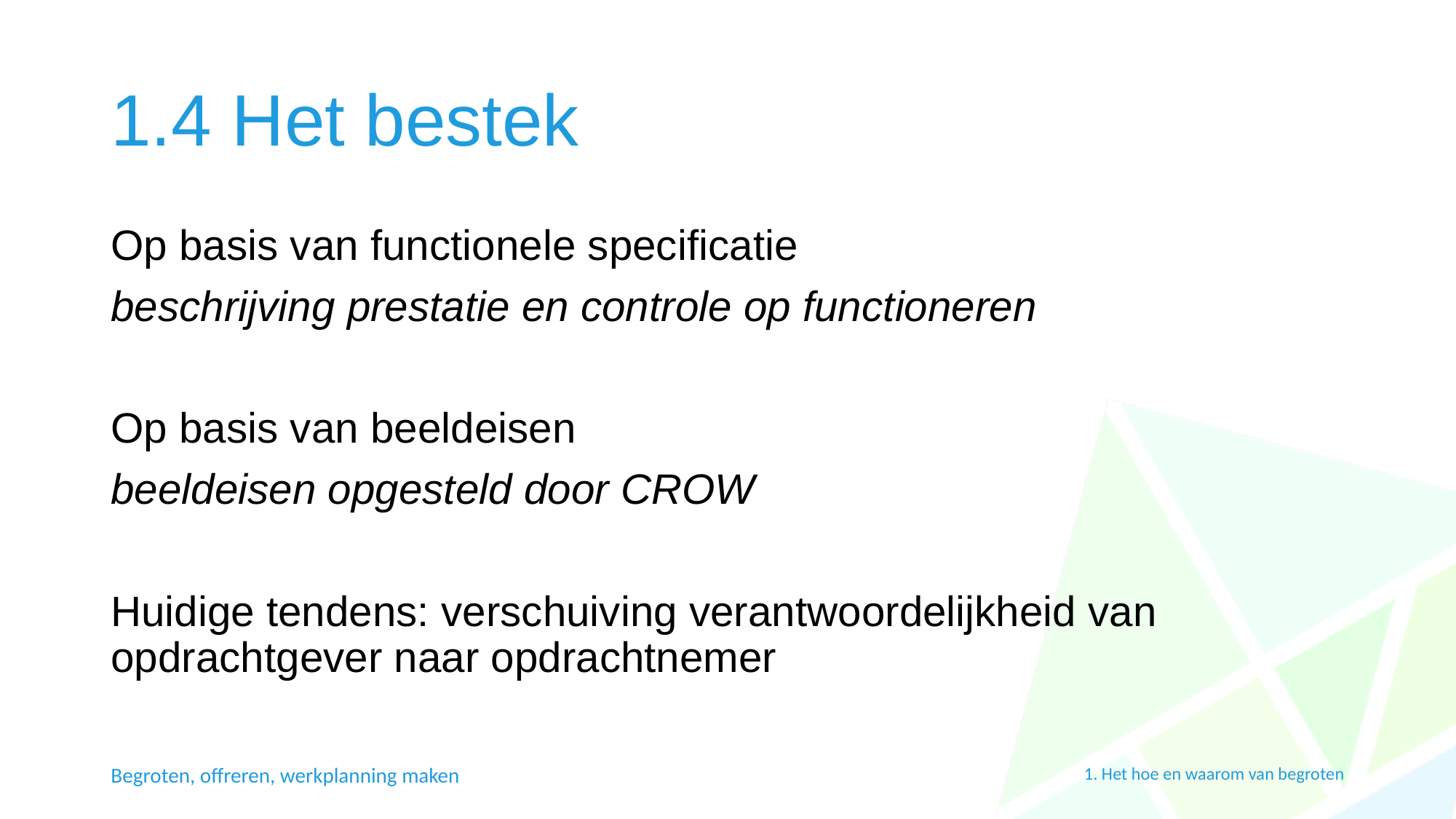

# 1.4 Het bestek
Op basis van functionele specificatie
beschrijving prestatie en controle op functioneren

Op basis van beeldeisen
beeldeisen opgesteld door CROW

Huidige tendens: verschuiving verantwoordelijkheid van opdrachtgever naar opdrachtnemer
Begroten, offreren, werkplanning maken
1. Het hoe en waarom van begroten